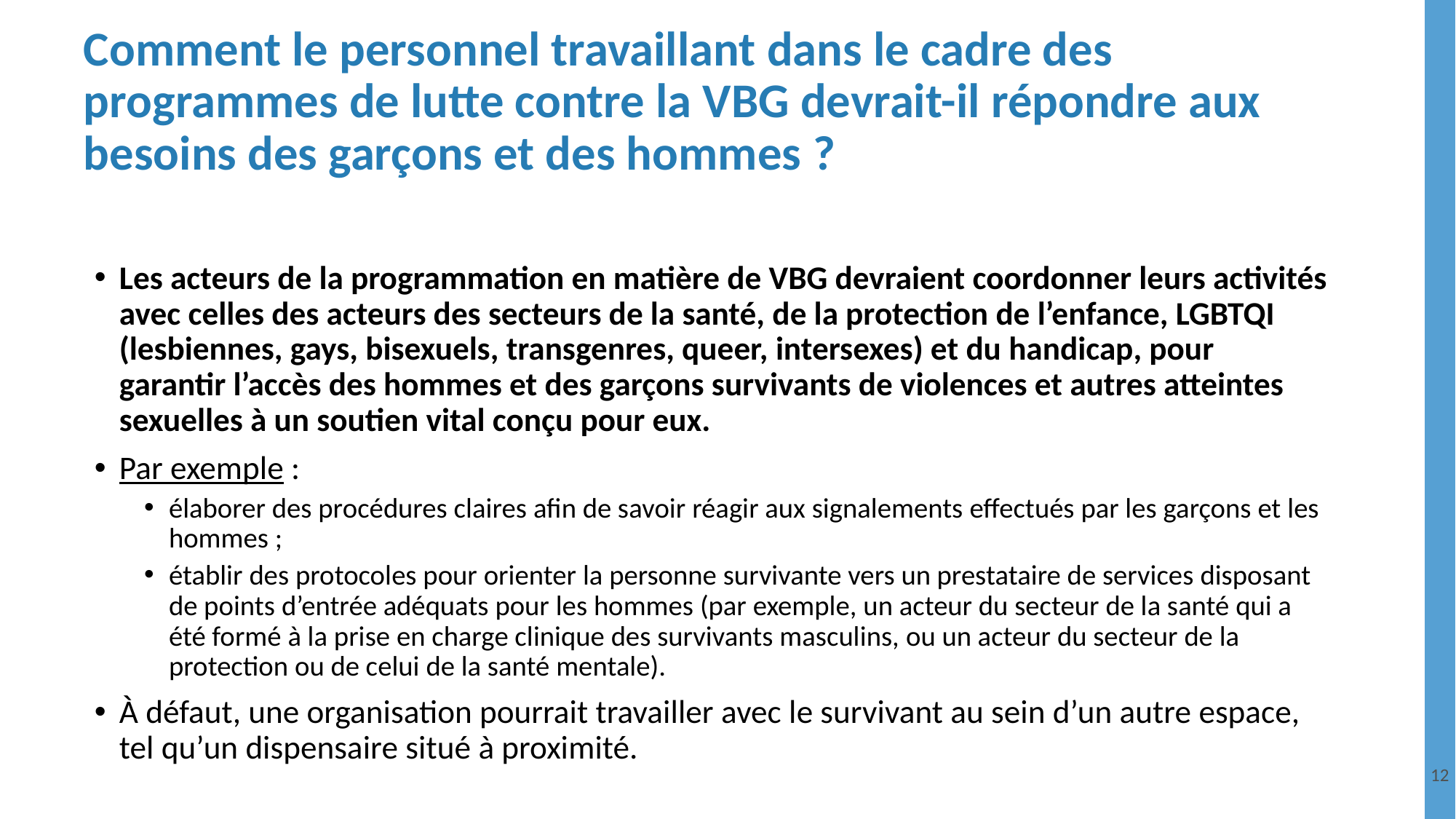

# Comment le personnel travaillant dans le cadre des programmes de lutte contre la VBG devrait-il répondre aux besoins des garçons et des hommes ?
Les acteurs de la programmation en matière de VBG devraient coordonner leurs activités avec celles des acteurs des secteurs de la santé, de la protection de l’enfance, LGBTQI (lesbiennes, gays, bisexuels, transgenres, queer, intersexes) et du handicap, pour garantir l’accès des hommes et des garçons survivants de violences et autres atteintes sexuelles à un soutien vital conçu pour eux.
Par exemple :
élaborer des procédures claires afin de savoir réagir aux signalements effectués par les garçons et les hommes ;
établir des protocoles pour orienter la personne survivante vers un prestataire de services disposant de points d’entrée adéquats pour les hommes (par exemple, un acteur du secteur de la santé qui a été formé à la prise en charge clinique des survivants masculins, ou un acteur du secteur de la protection ou de celui de la santé mentale).
À défaut, une organisation pourrait travailler avec le survivant au sein d’un autre espace, tel qu’un dispensaire situé à proximité.